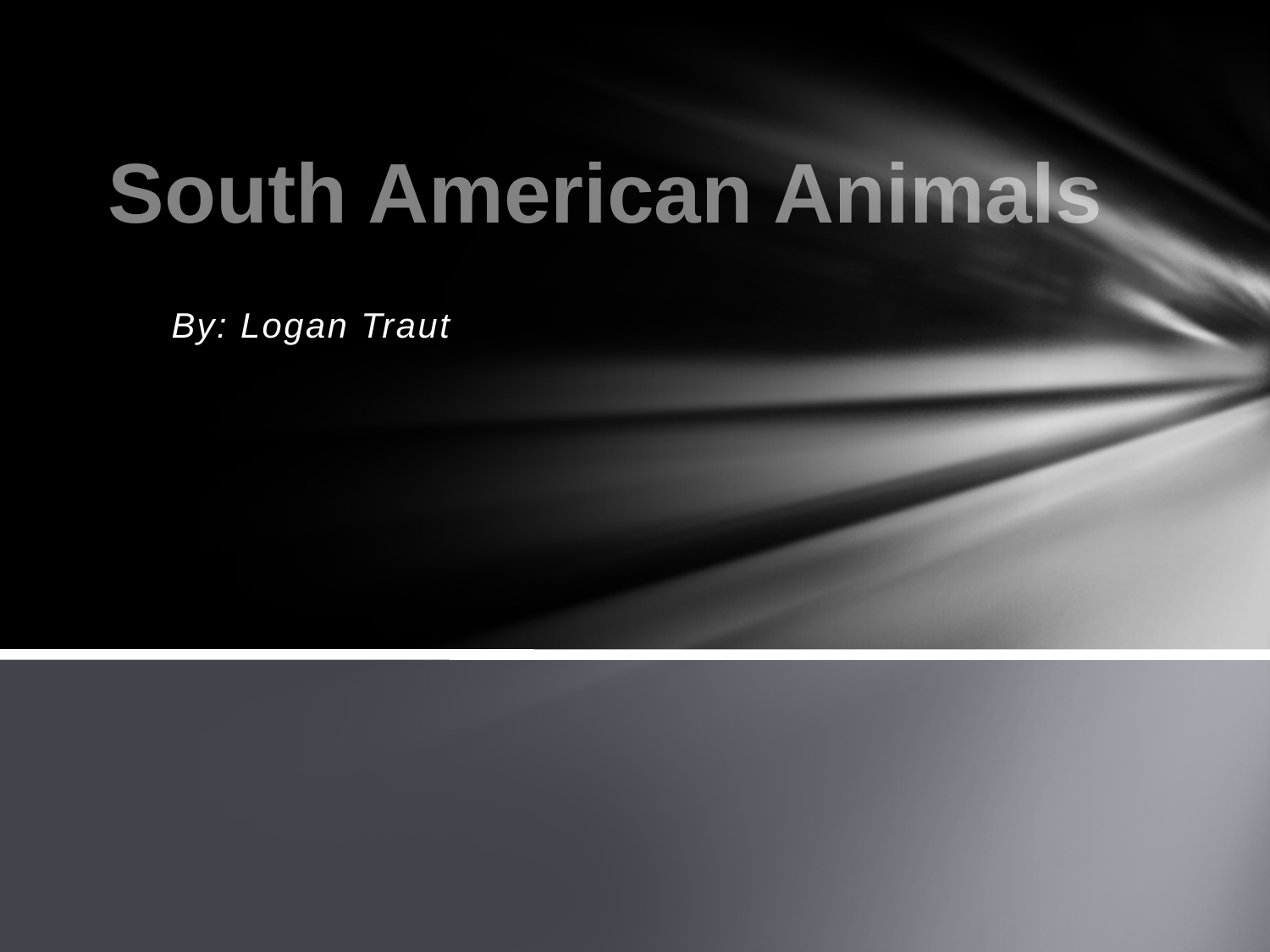

# South American Animals
By: Logan Traut